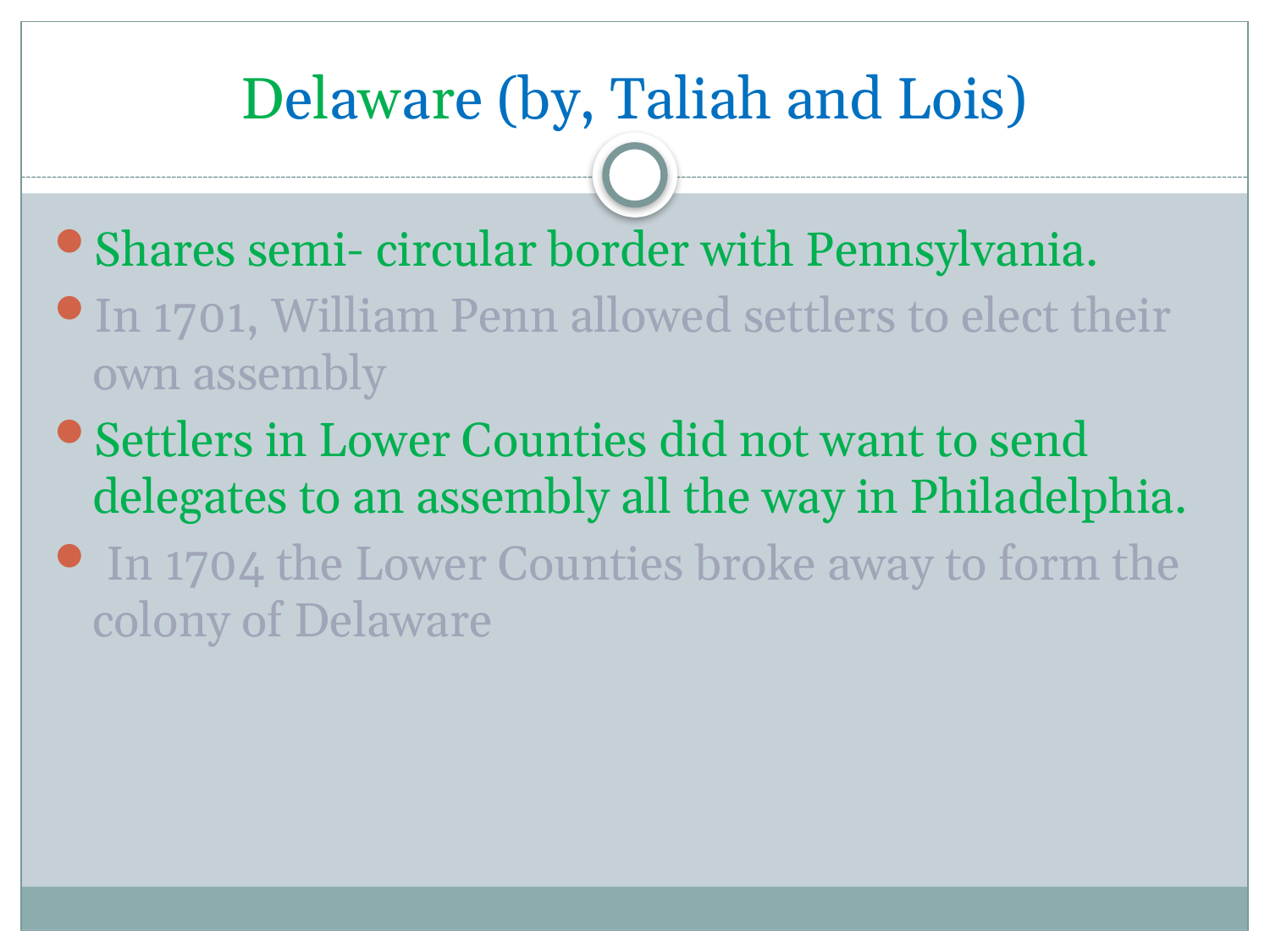

# Delaware (by, Taliah and Lois)
Shares semi- circular border with Pennsylvania.
In 1701, William Penn allowed settlers to elect their own assembly
Settlers in Lower Counties did not want to send delegates to an assembly all the way in Philadelphia.
 In 1704 the Lower Counties broke away to form the colony of Delaware